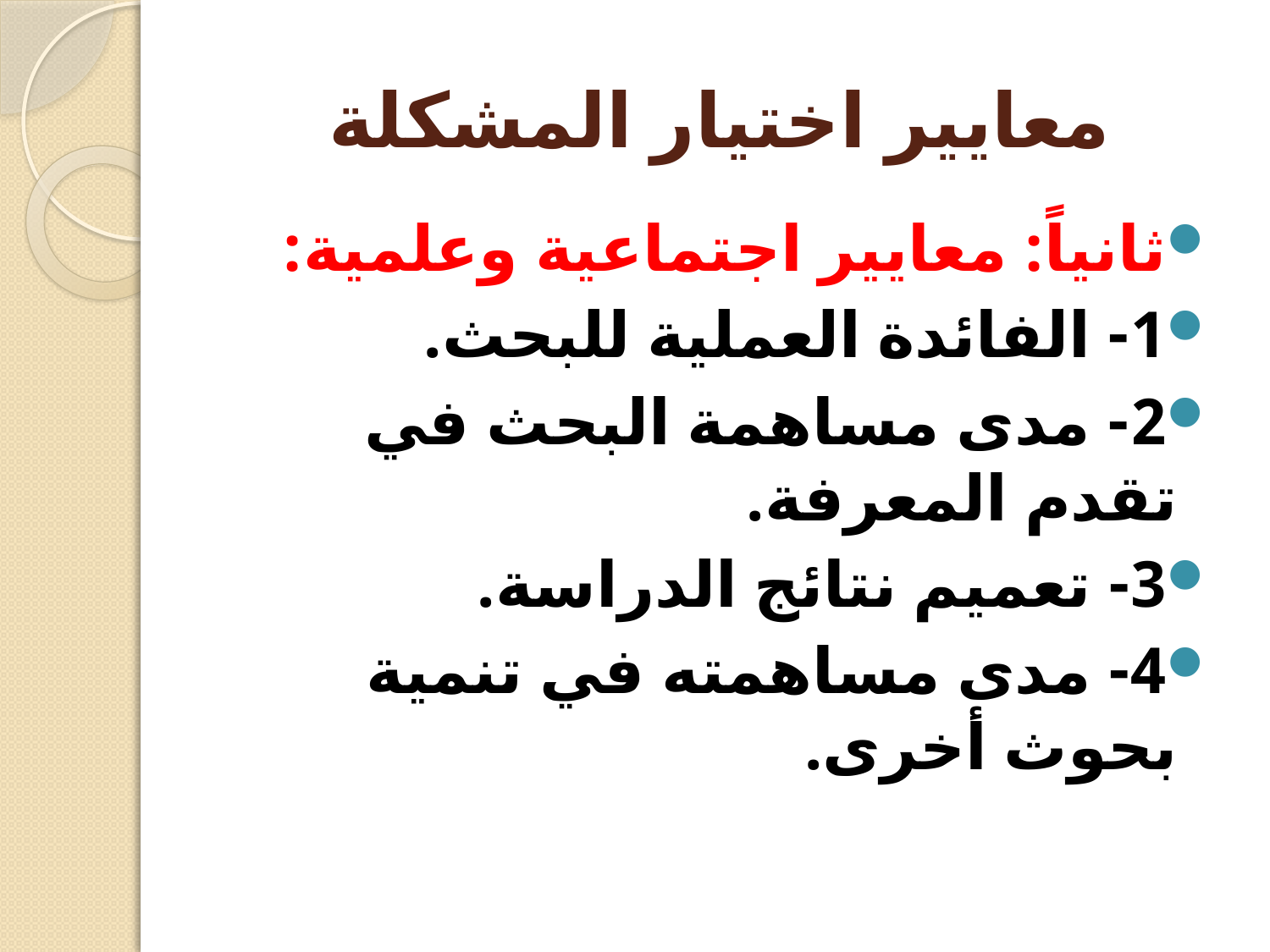

# معايير اختيار المشكلة
ثانياً: معايير اجتماعية وعلمية:
1- الفائدة العملية للبحث.
2- مدى مساهمة البحث في تقدم المعرفة.
3- تعميم نتائج الدراسة.
4- مدى مساهمته في تنمية بحوث أخرى.